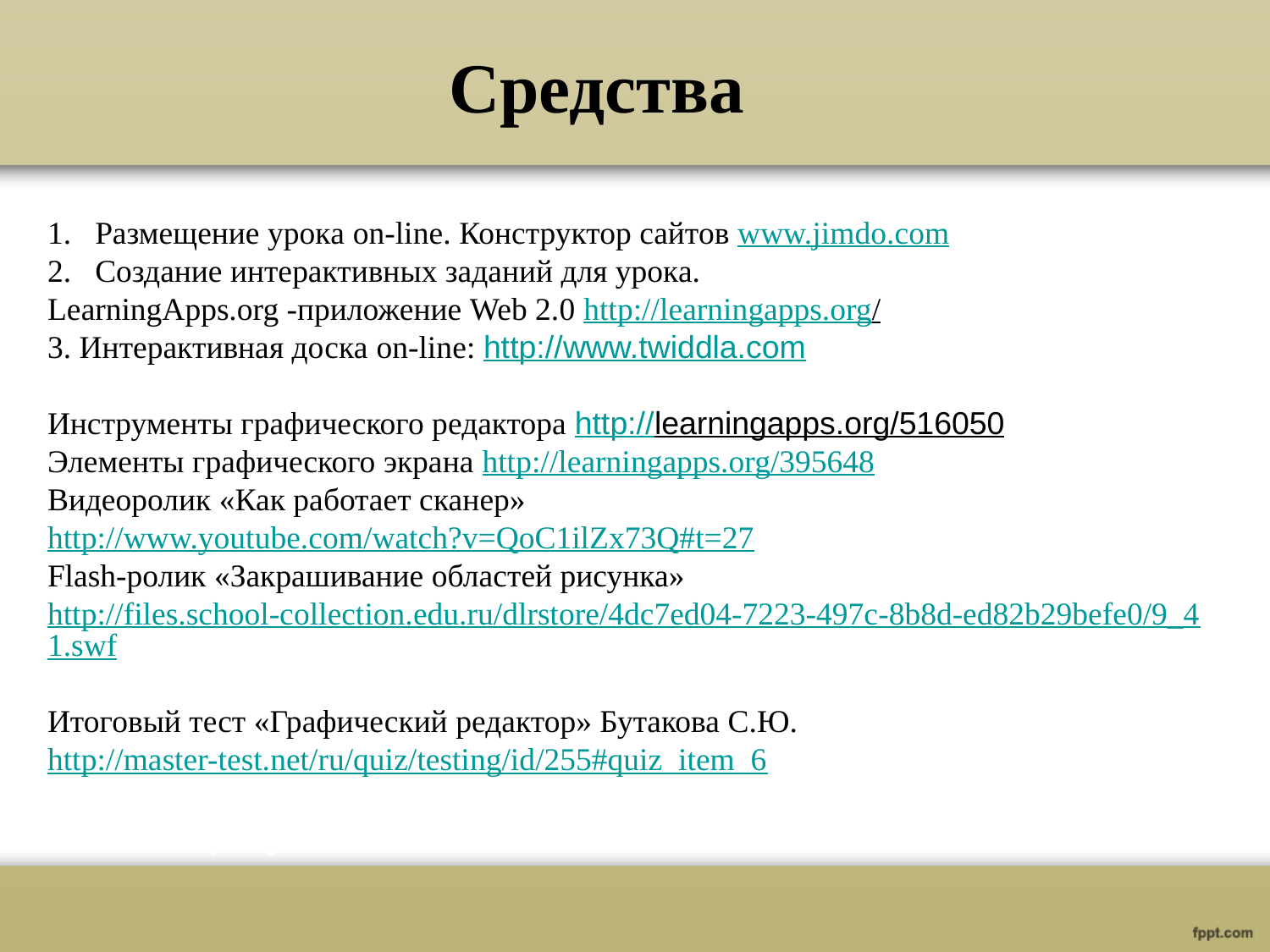

Средства
Размещение урока on-line. Конструктор сайтов www.jimdo.com
Создание интерактивных заданий для урока.
LearningApps.org -приложение Web 2.0 http://learningapps.org/
3. Интерактивная доска on-line: http://www.twiddla.com

Инструменты графического редактора http://learningapps.org/516050
Элементы графического экрана http://learningapps.org/395648
Видеоролик «Как работает сканер» http://www.youtube.com/watch?v=QoC1ilZx73Q#t=27
Flash-ролик «Закрашивание областей рисунка» http://files.school-collection.edu.ru/dlrstore/4dc7ed04-7223-497c-8b8d-ed82b29befe0/9_41.swf
Итоговый тест «Графический редактор» Бутакова С.Ю. http://master-test.net/ru/quiz/testing/id/255#quiz_item_6